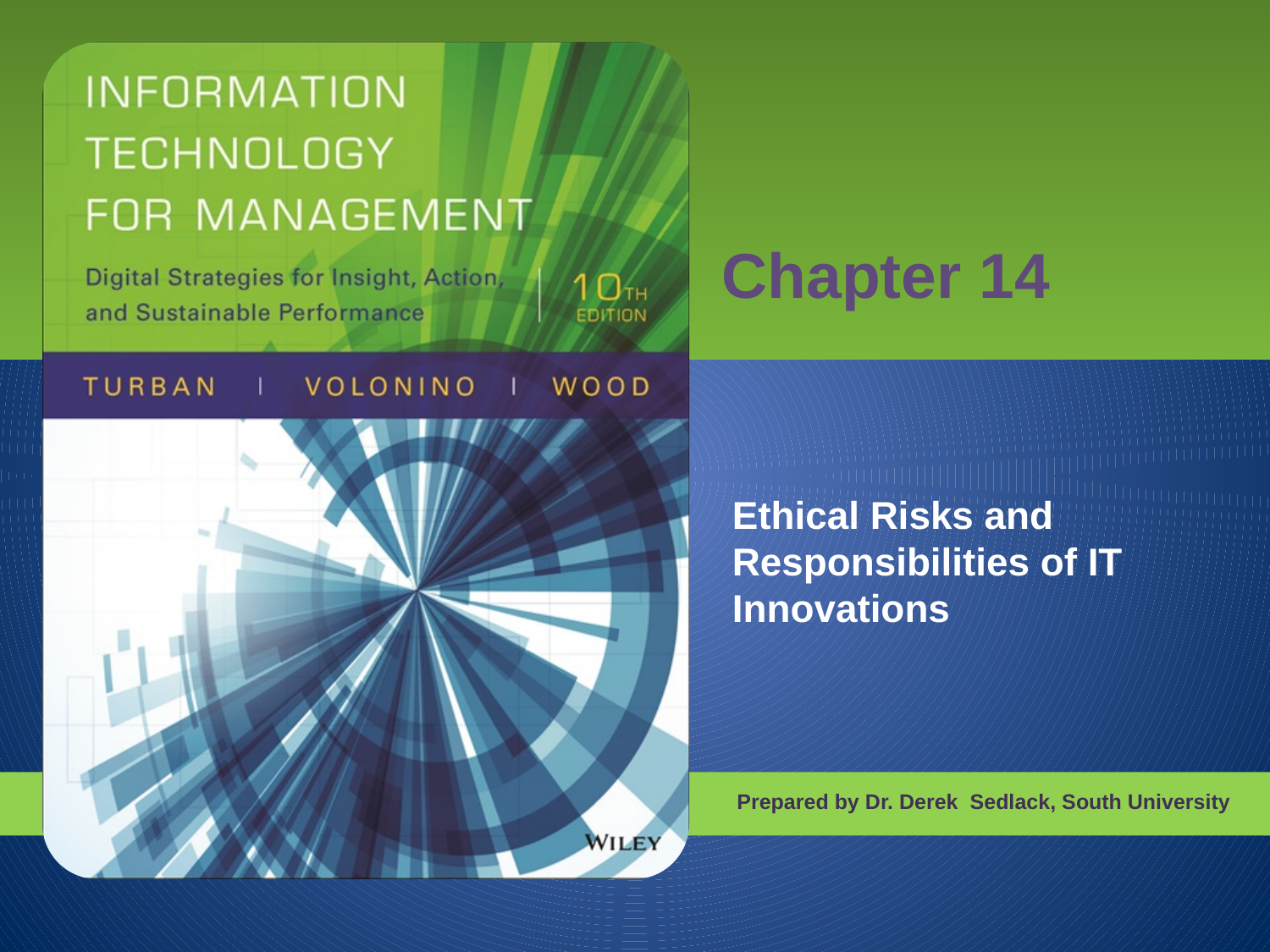

# Chapter 14
Ethical Risks and Responsibilities of IT Innovations